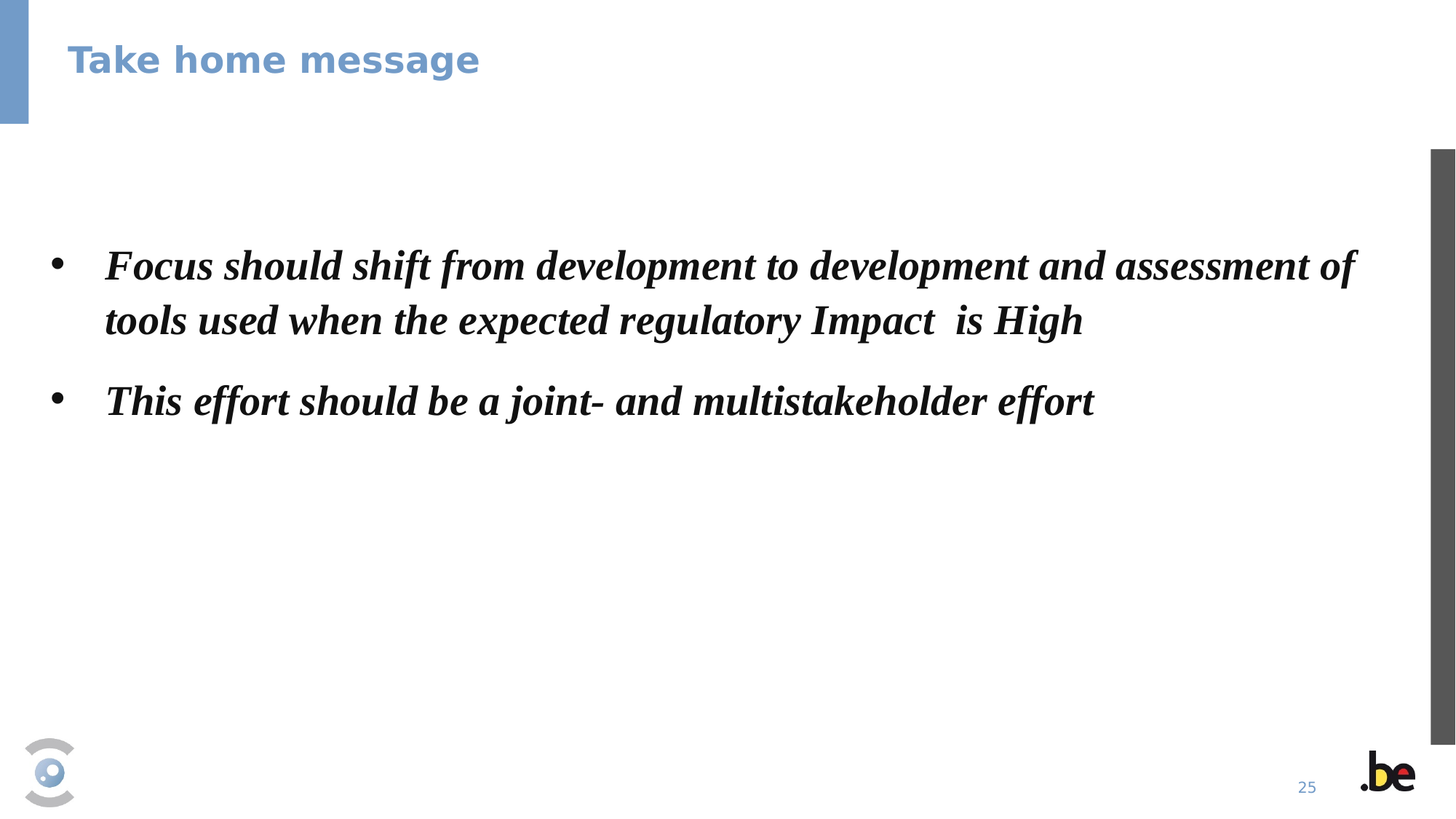

Take home message
Focus should shift from development to development and assessment of tools used when the expected regulatory Impact  is High
This effort should be a joint- and multistakeholder effort